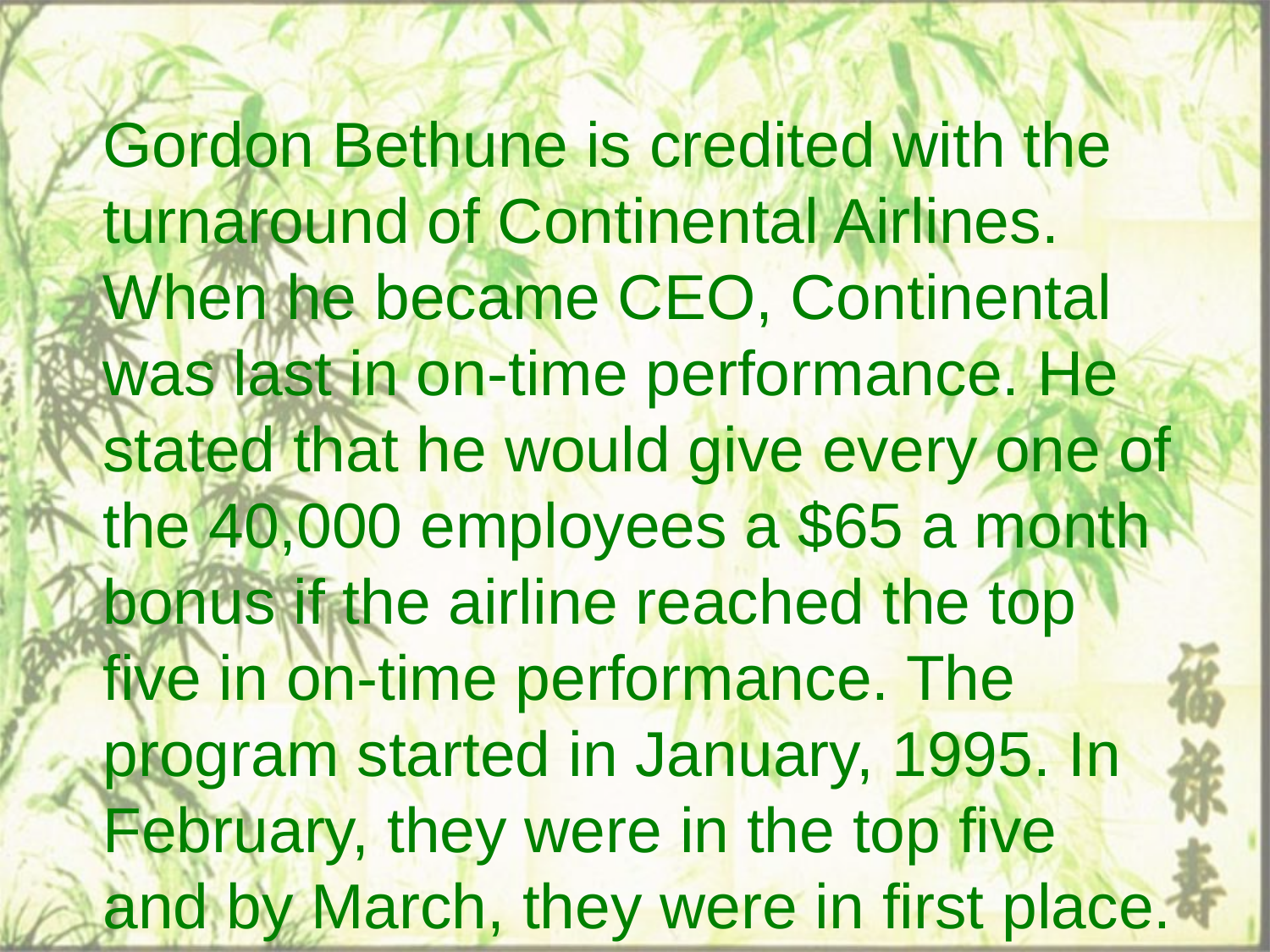

Gordon Bethune is credited with the turnaround of Continental Airlines. When he became CEO, Continental was last in on-time performance. He stated that he would give every one of the 40,000 employees a $65 a month bonus if the airline reached the top five in on-time performance. The program started in January, 1995. In February, they were in the top five and by March, they were in first place.